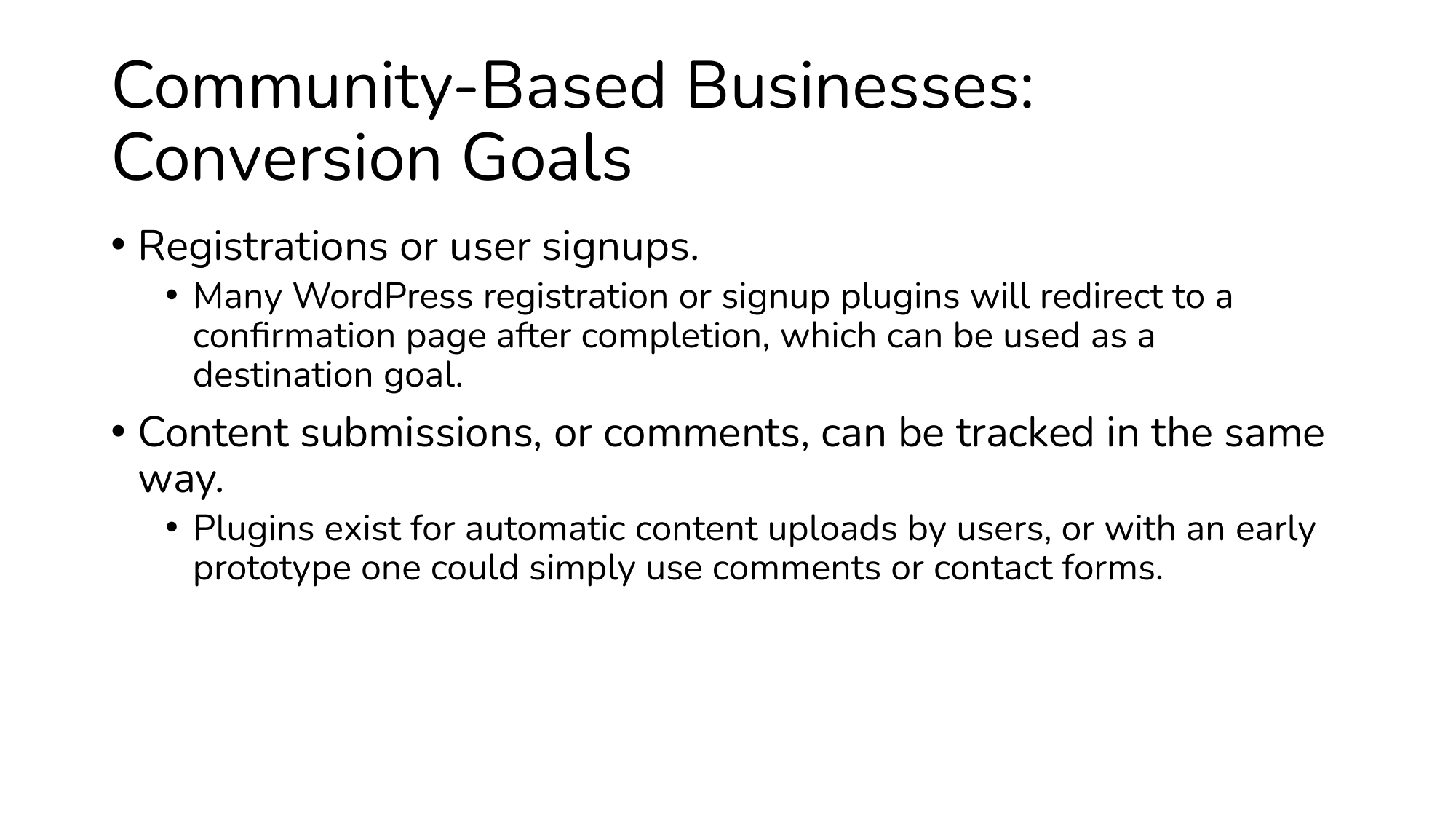

# Community-Based Businesses: Conversion Goals
Registrations or user signups.
Many WordPress registration or signup plugins will redirect to a confirmation page after completion, which can be used as a destination goal.
Content submissions, or comments, can be tracked in the same way.
Plugins exist for automatic content uploads by users, or with an early prototype one could simply use comments or contact forms.